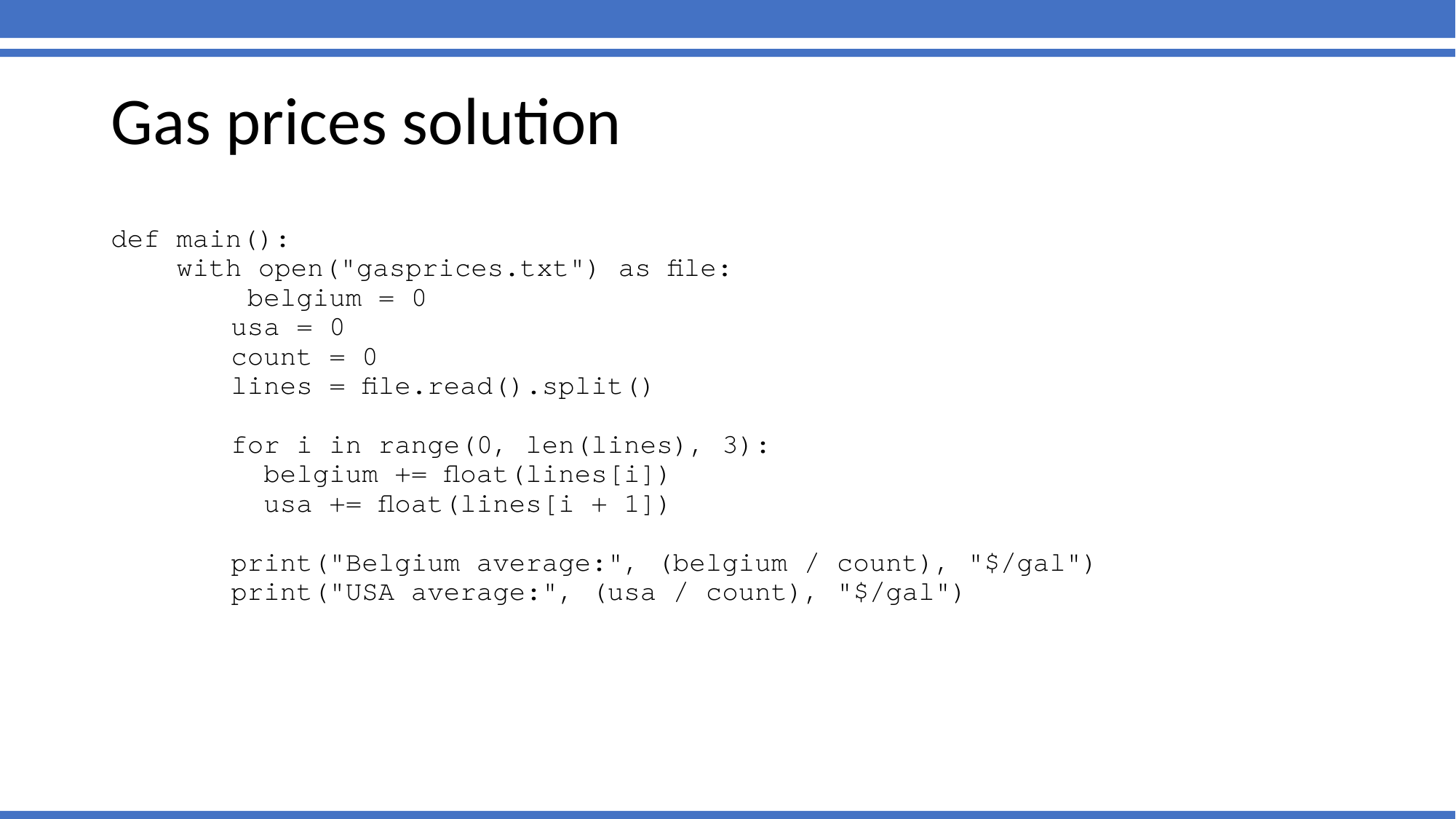

# Gas prices solution
def main():
    with open("gasprices.txt") as file:
     belgium = 0
    usa = 0
    count = 0
    lines = file.read().split()

    for i in range(0, len(lines), 3):
      belgium += float(lines[i])
      usa += float(lines[i + 1])

    print("Belgium average:", (belgium / count), "$/gal")
    print("USA average:", (usa / count), "$/gal")